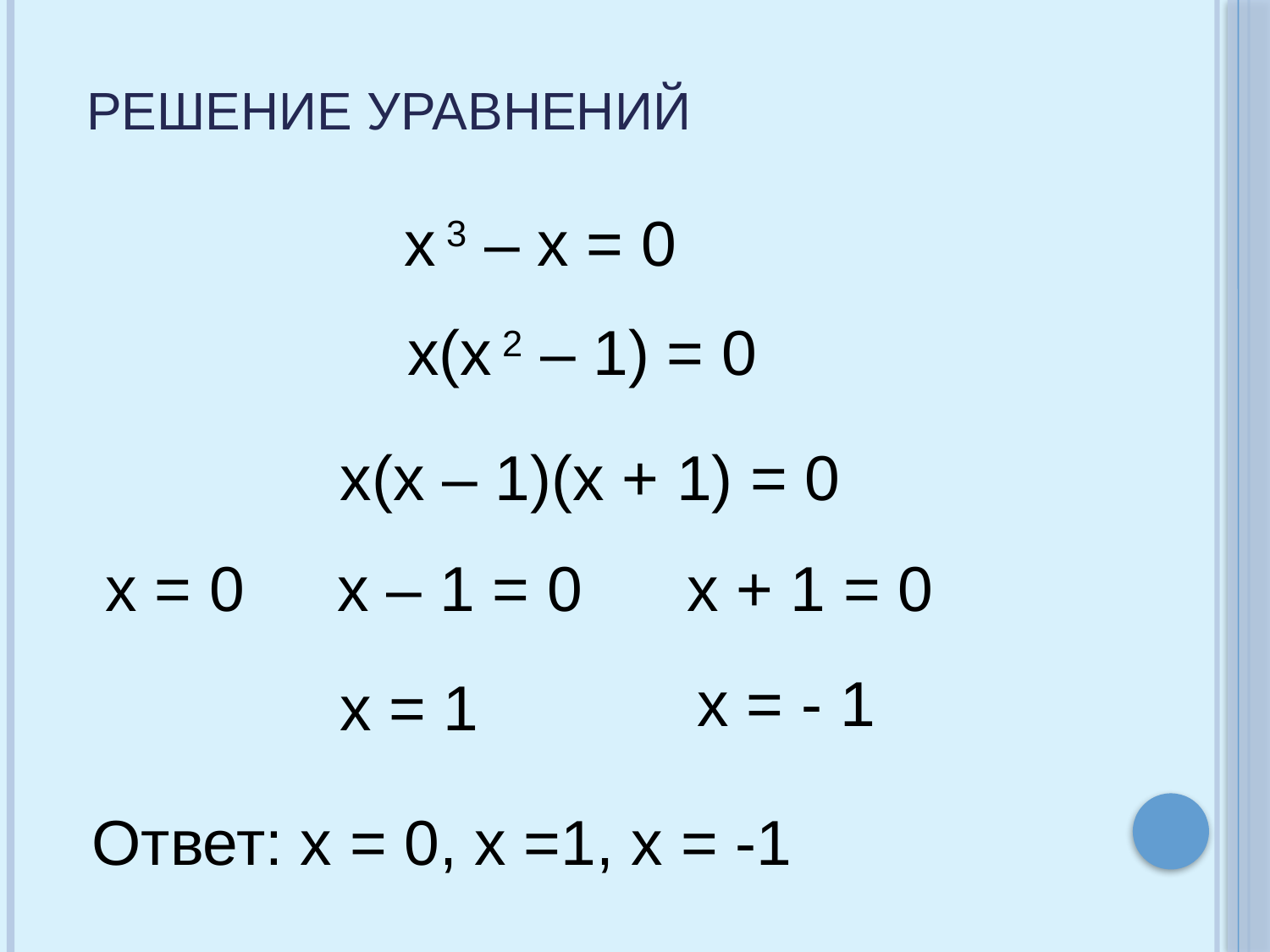

# Решение уравнений
х 3 – х = 0
х(х 2 – 1) = 0
х(х – 1)(х + 1) = 0
х + 1 = 0
х – 1 = 0
х = 0
х = - 1
х = 1
Ответ: х = 0, х =1, х = -1